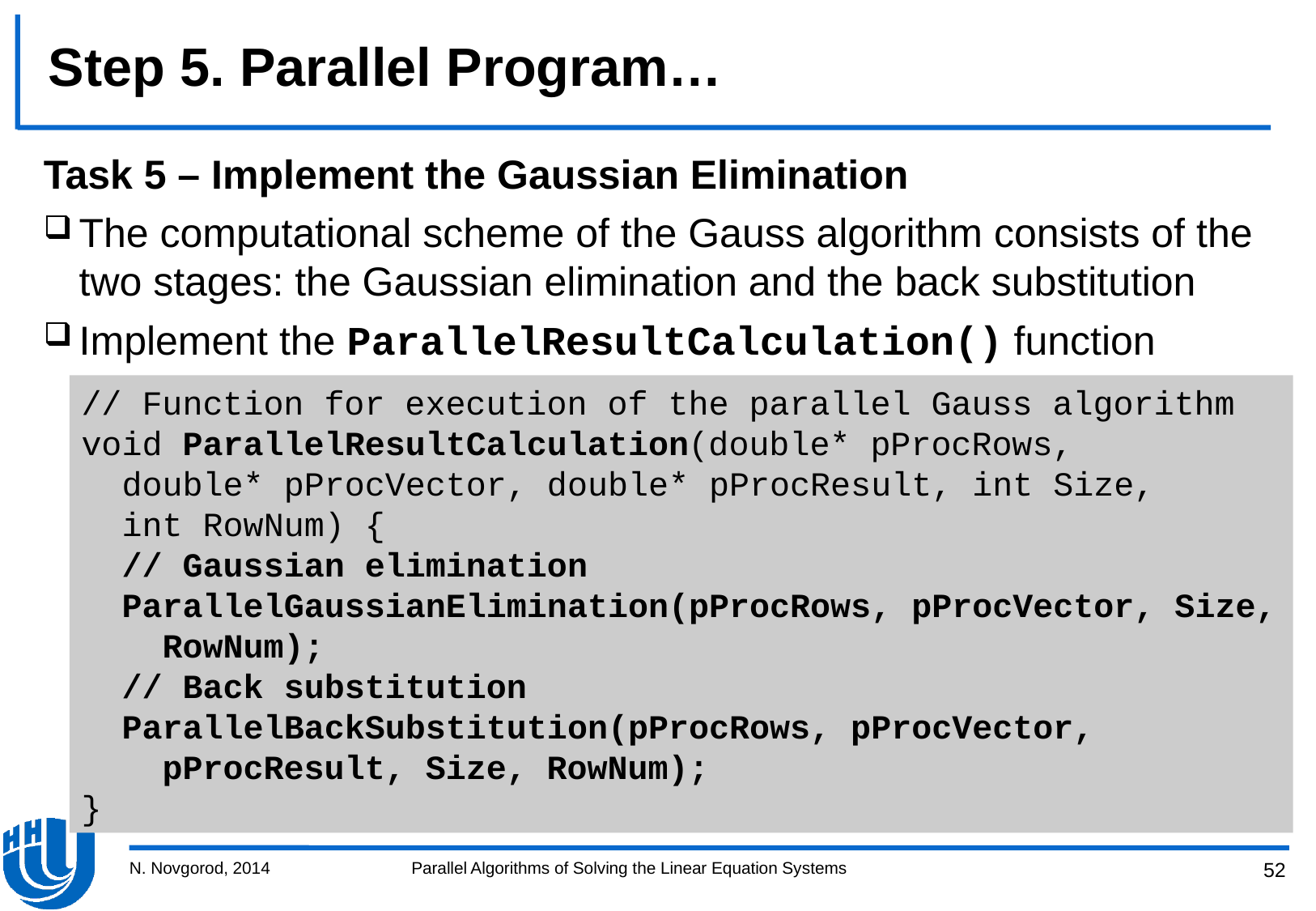

# Step 5. Parallel Program…
Task 5 – Implement the Gaussian Elimination
The computational scheme of the Gauss algorithm consists of the two stages: the Gaussian elimination and the back substitution
Implement the ParallelResultCalculation() function
// Function for execution of the parallel Gauss algorithm
void ParallelResultCalculation(double* pProcRows,
  double* pProcVector, double* pProcResult, int Size,
  int RowNum) {
  // Gaussian elimination
  ParallelGaussianElimination(pProcRows, pProcVector, Size,
    RowNum);
  // Back substitution
  ParallelBackSubstitution(pProcRows, pProcVector,
    pProcResult, Size, RowNum);
}
N. Novgorod, 2014
Parallel Algorithms of Solving the Linear Equation Systems
52